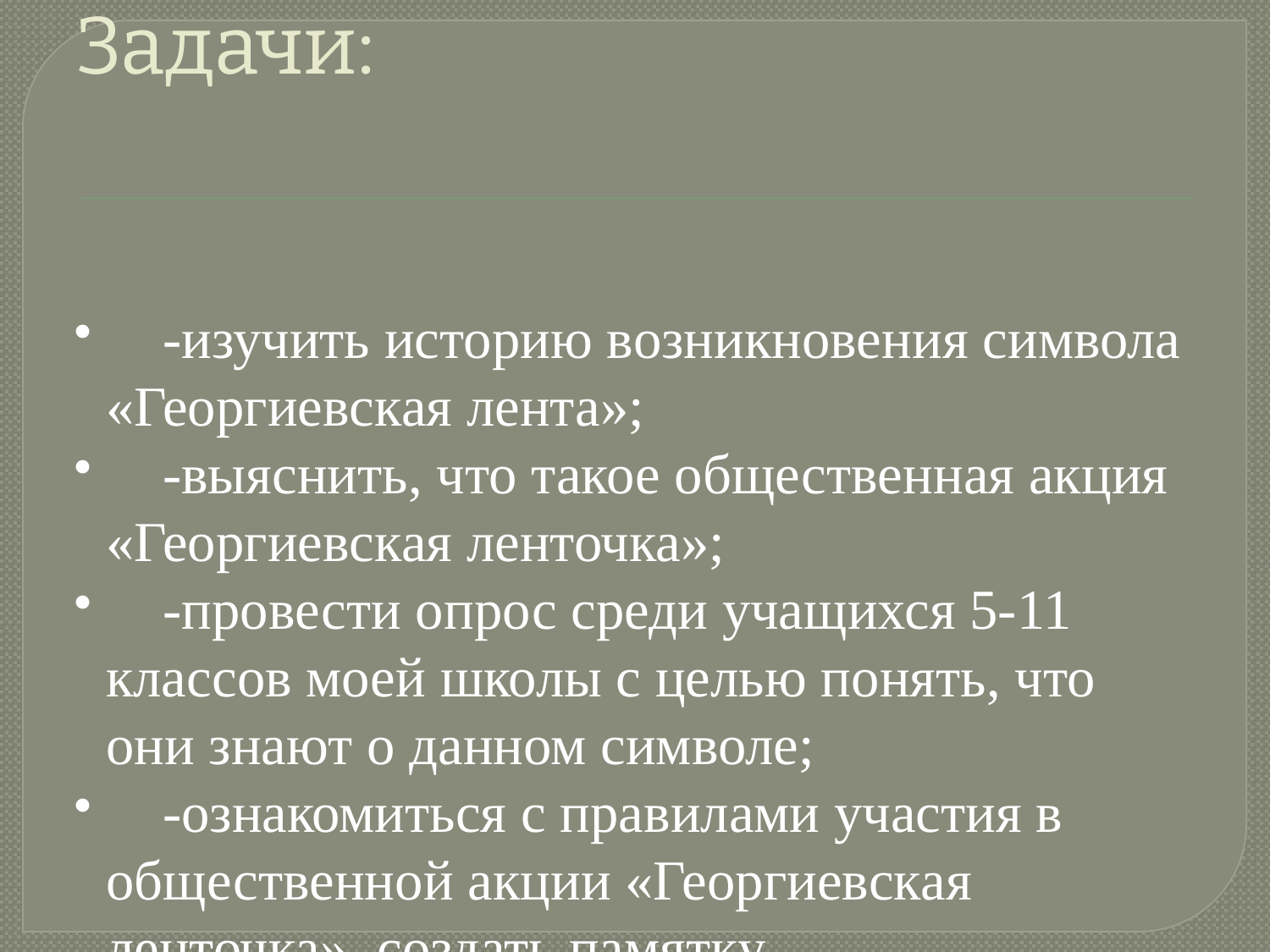

Задачи:

    -изучить историю возникновения символа «Георгиевская лента»;
    -выяснить, что такое общественная акция «Георгиевская ленточка»;
    -провести опрос среди учащихся 5-11 классов моей школы с целью понять, что они знают о данном символе;
    -ознакомиться с правилами участия в общественной акции «Георгиевская ленточка», создать памятку.
   - провести классный час по теме «История Георгиевской ленточки» для учеников  нашей школы.